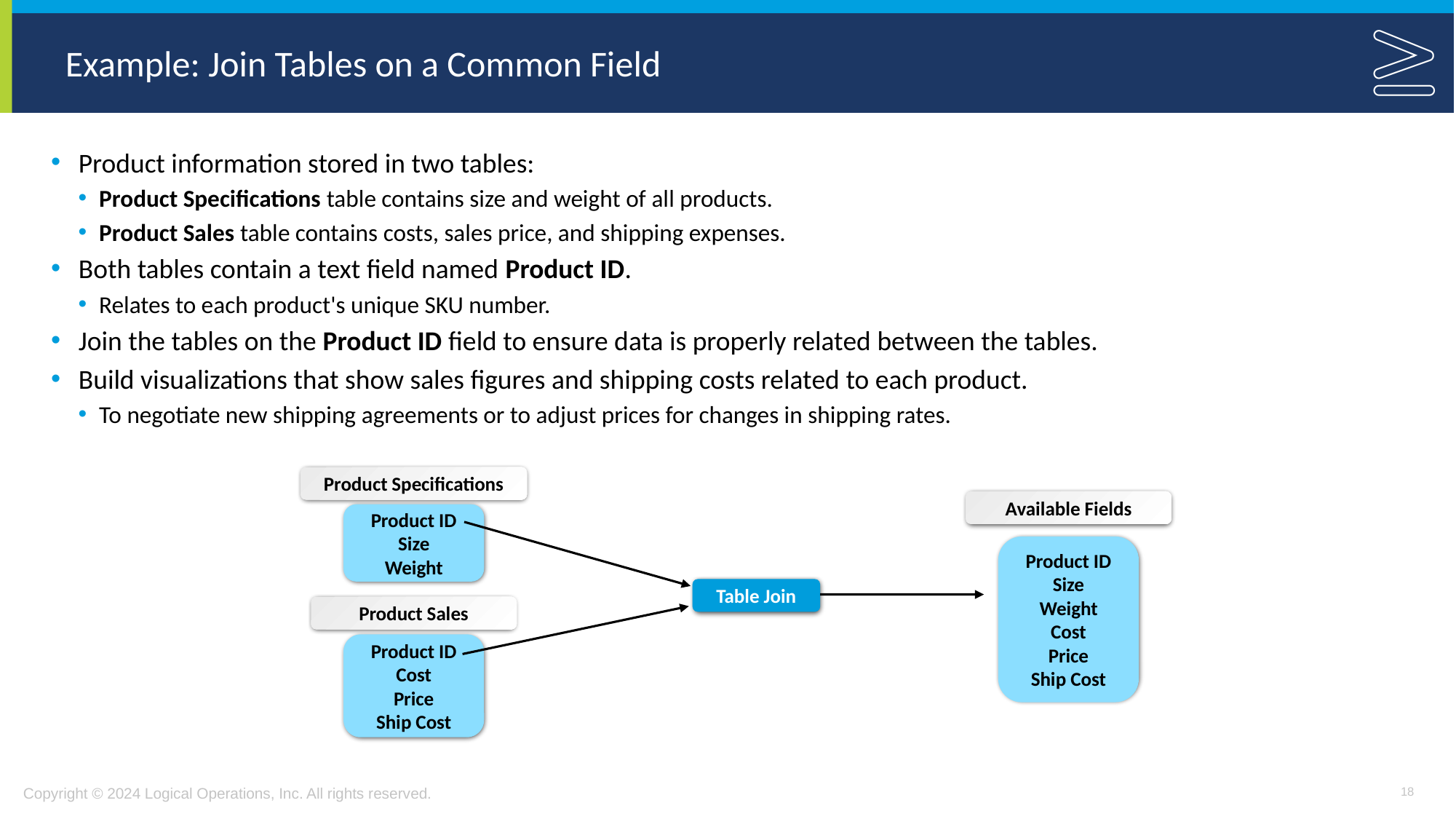

# Example: Join Tables on a Common Field
Product information stored in two tables:
Product Specifications table contains size and weight of all products.
Product Sales table contains costs, sales price, and shipping expenses.
Both tables contain a text field named Product ID.
Relates to each product's unique SKU number.
Join the tables on the Product ID field to ensure data is properly related between the tables.
Build visualizations that show sales figures and shipping costs related to each product.
To negotiate new shipping agreements or to adjust prices for changes in shipping rates.
Product Specifications
Product ID
Size
Weight
Available Fields
Product ID
Size
Weight
Cost
Price
Ship Cost

Table Join

Product Sales
Product ID
Cost
Price
Ship Cost

18